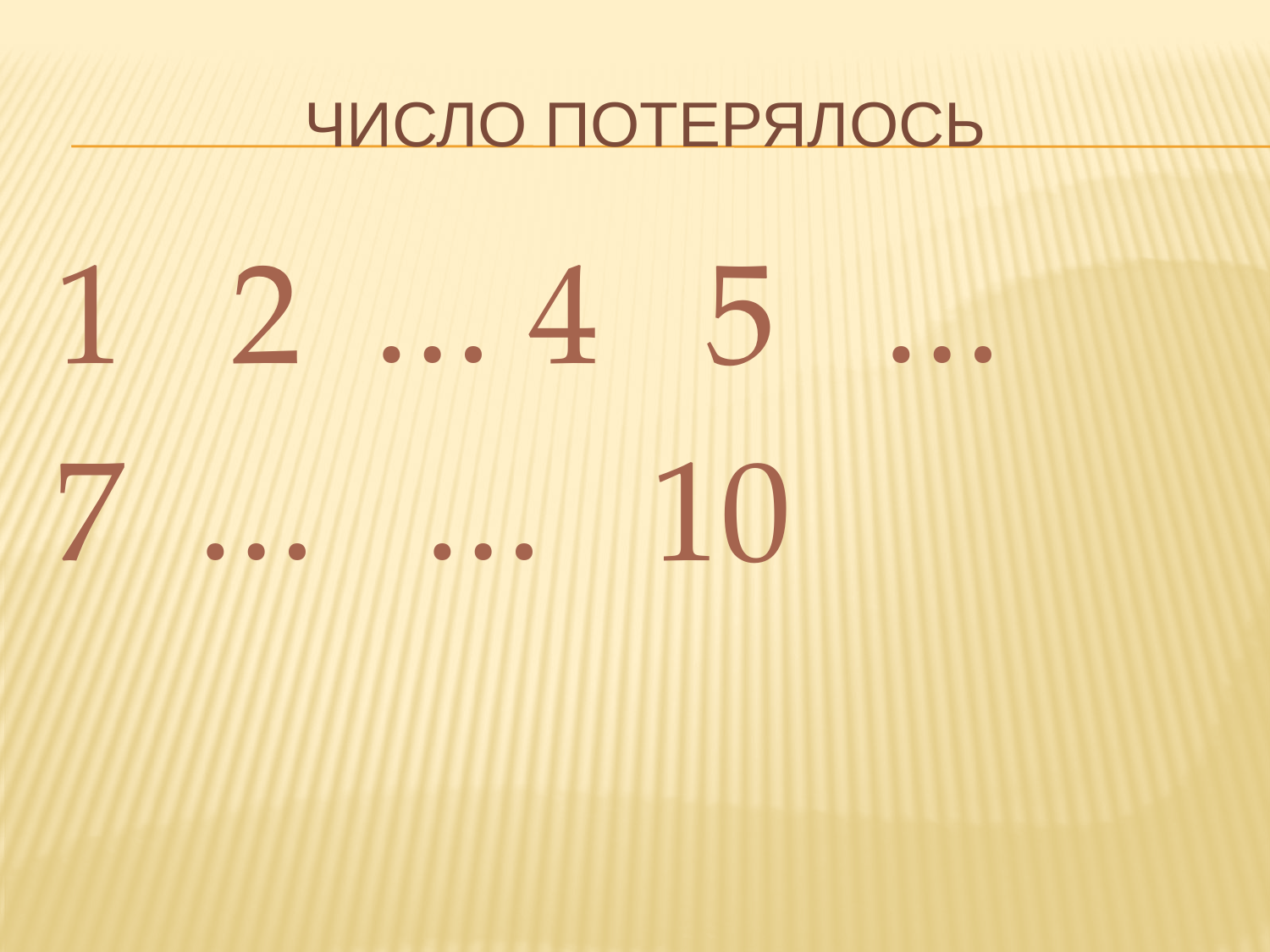

# Число потерялось
1   2  … 4   5   …
7  …   …   10